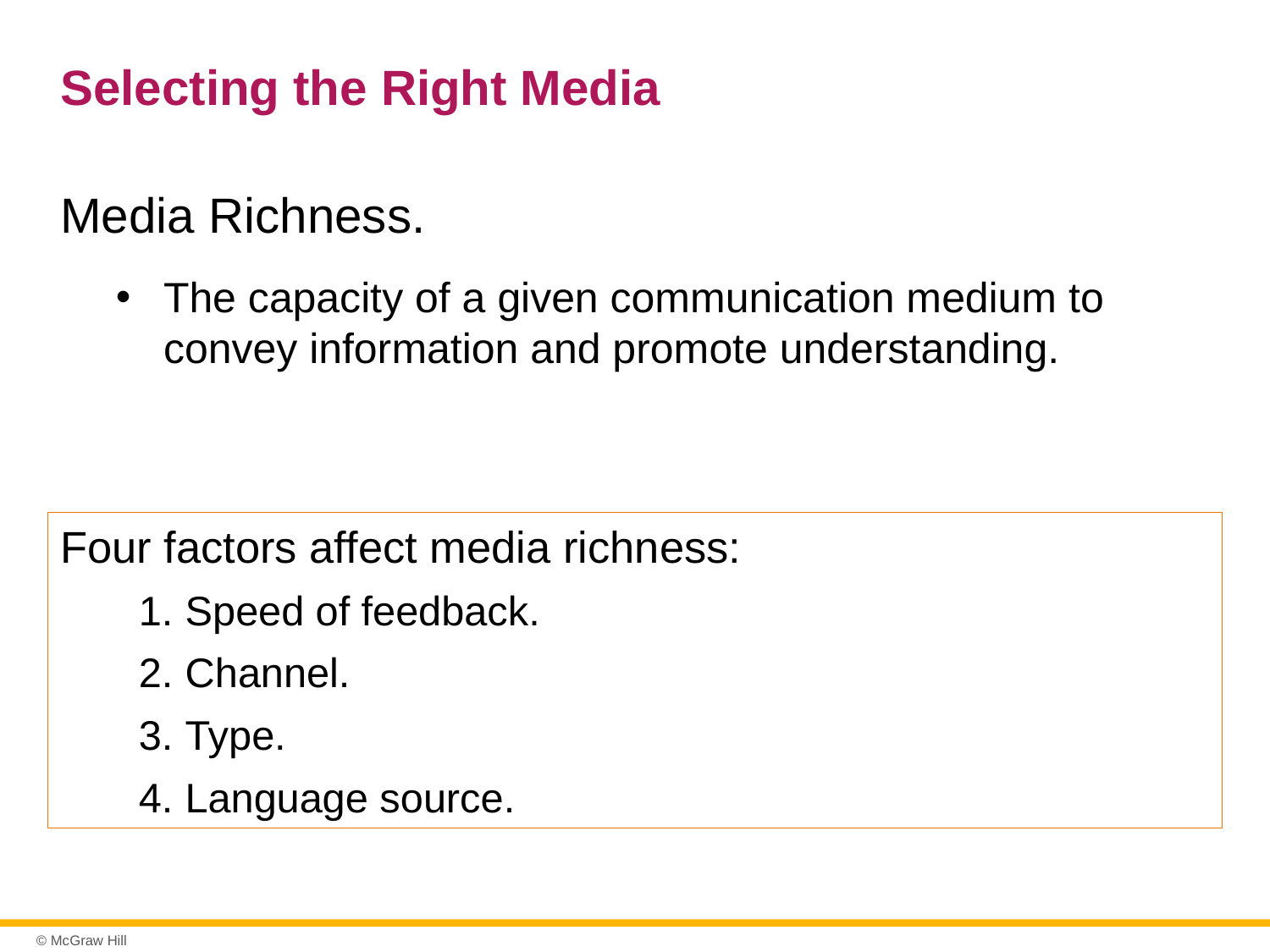

# Selecting the Right Media
Media Richness.
The capacity of a given communication medium to convey information and promote understanding.

Four factors affect media richness:
Speed of feedback.
Channel.
Type.
Language source.